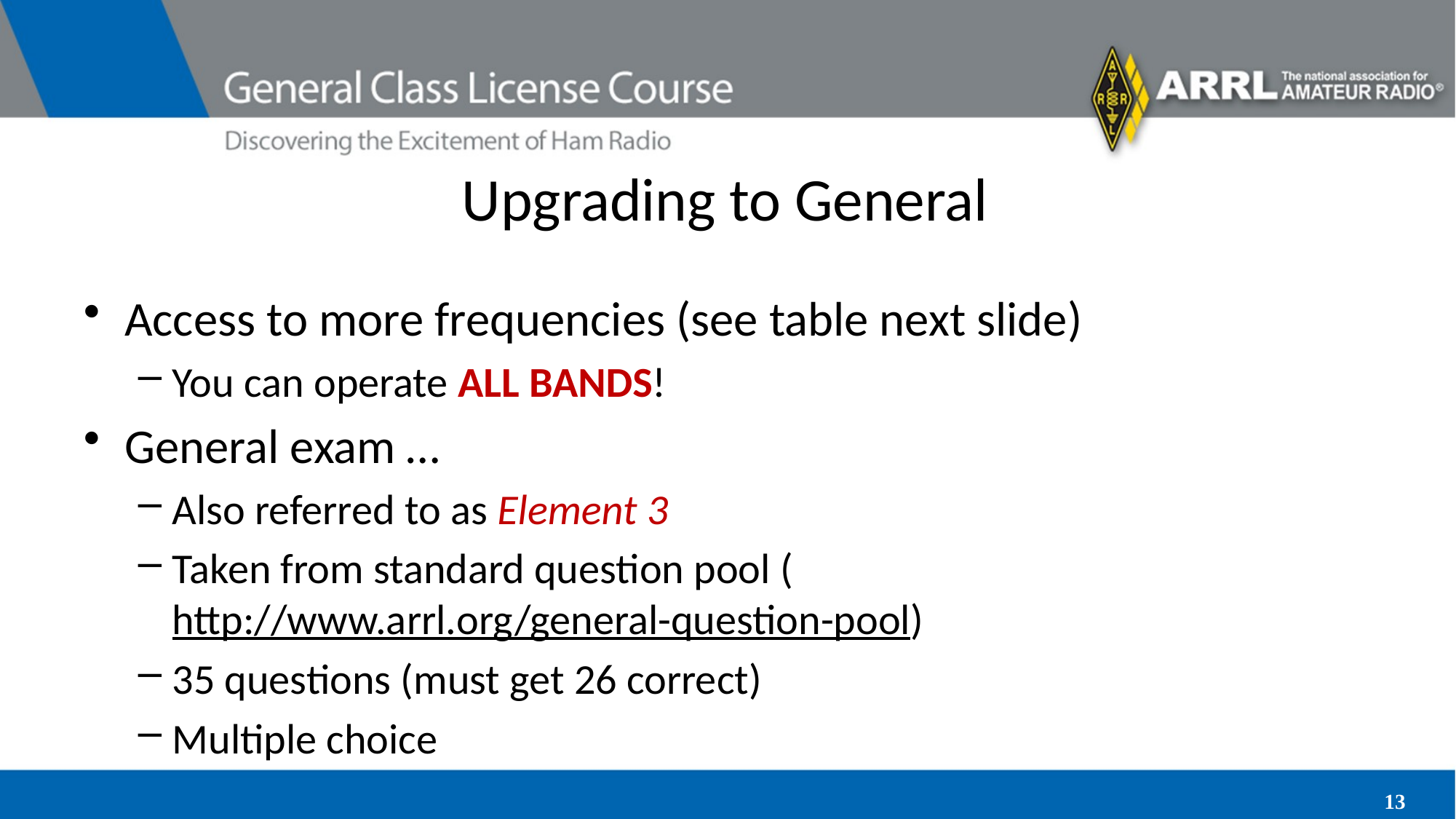

# Upgrading to General
Access to more frequencies (see table next slide)
You can operate ALL BANDS!
General exam …
Also referred to as Element 3
Taken from standard question pool (http://www.arrl.org/general-question-pool)
35 questions (must get 26 correct)
Multiple choice